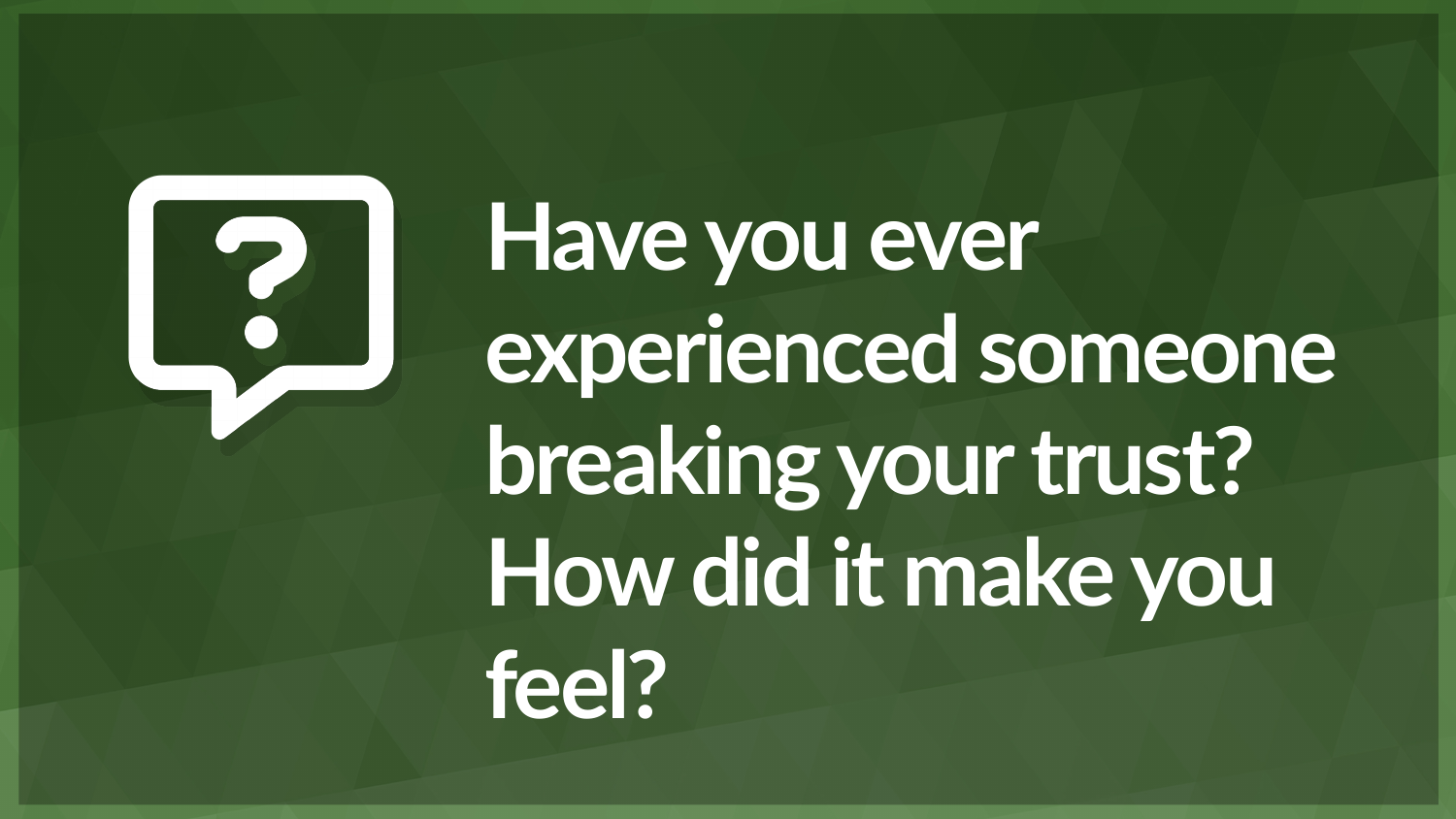

# Have you ever experienced someone breaking your trust? How did it make you feel?